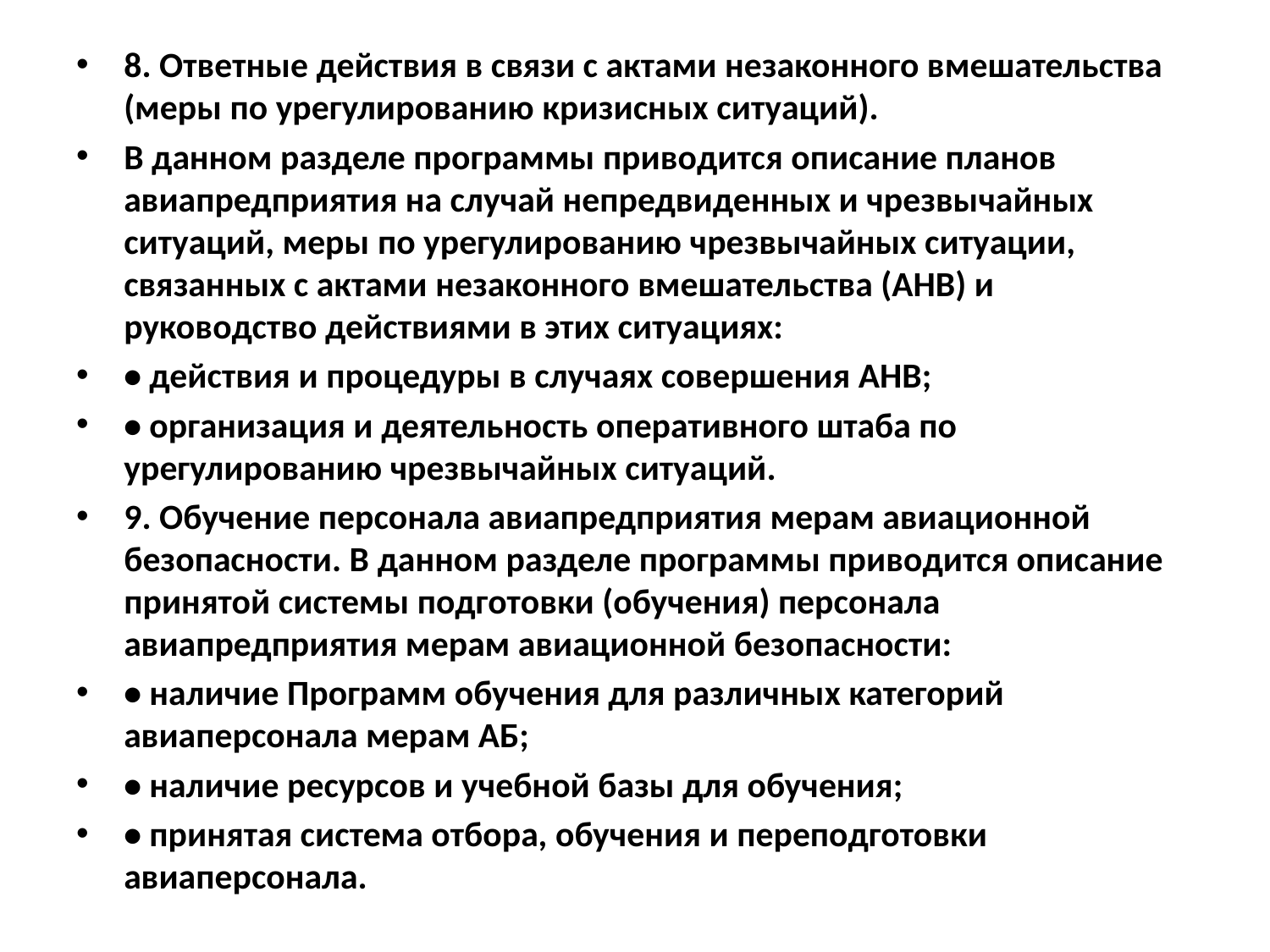

8. Ответные действия в связи с актами незаконного вмешательства (меры по урегулированию кризисных ситуаций).
В данном разделе программы приводится описание планов авиапредприятия на случай непредвиденных и чрезвычайных ситуаций, меры по урегулированию чрезвычайных ситуации, связанных с актами незаконного вмешательства (АНВ) и руководство действиями в этих ситуациях:
• действия и процедуры в случаях совершения АНВ;
• организация и деятельность оперативного штаба по урегулированию чрезвычайных ситуаций.
9. Обучение персонала авиапредприятия мерам авиационной безопасности. В данном разделе программы приводится описание принятой системы подготовки (обучения) персонала авиапредприятия мерам авиационной безопасности:
• наличие Программ обучения для различных категорий авиаперсонала мерам АБ;
• наличие ресурсов и учебной базы для обучения;
• принятая система отбора, обучения и переподготовки авиаперсонала.